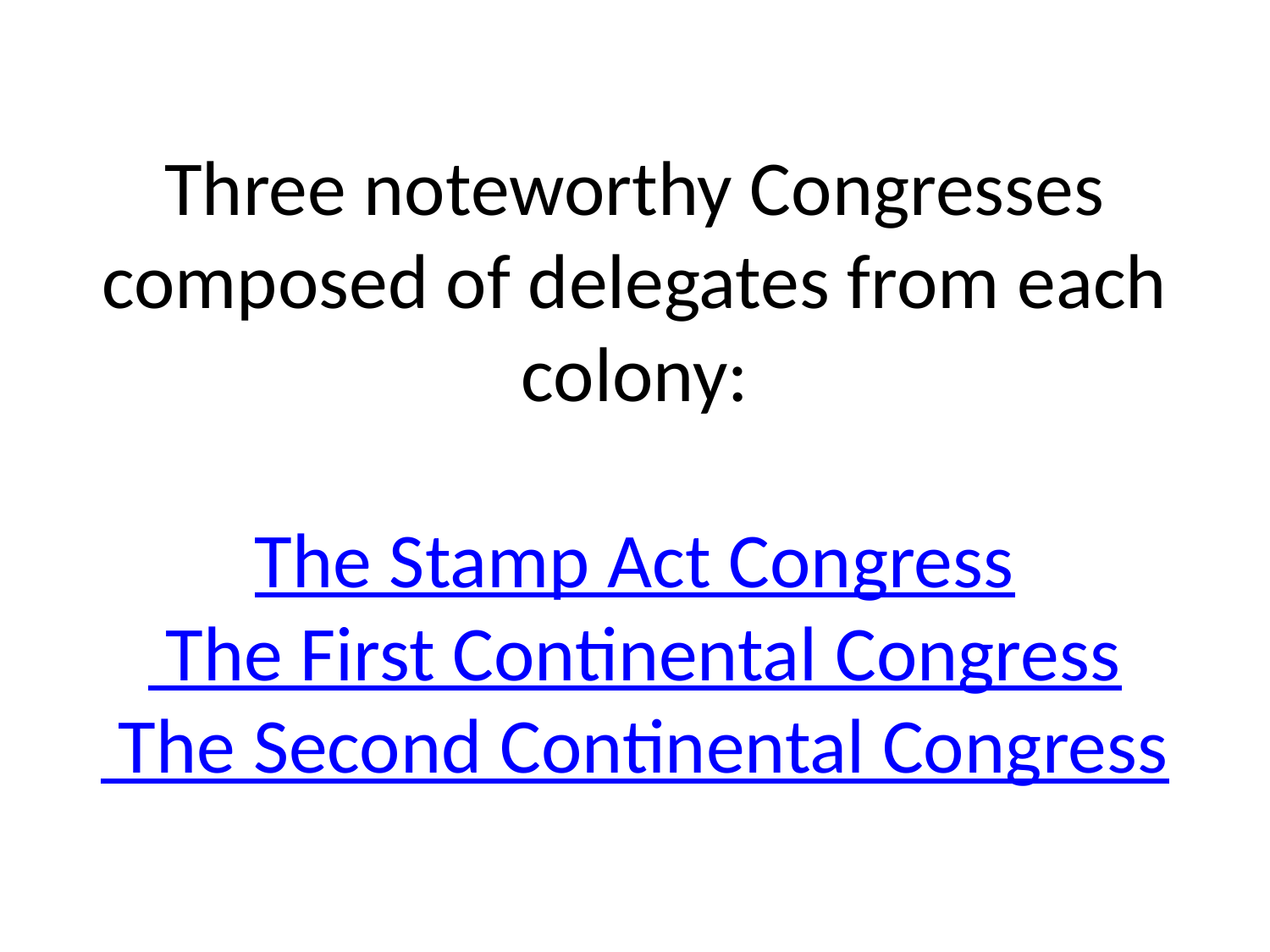

# Three noteworthy Congresses composed of delegates from each colony: The Stamp Act Congress The First Continental Congress The Second Continental Congress